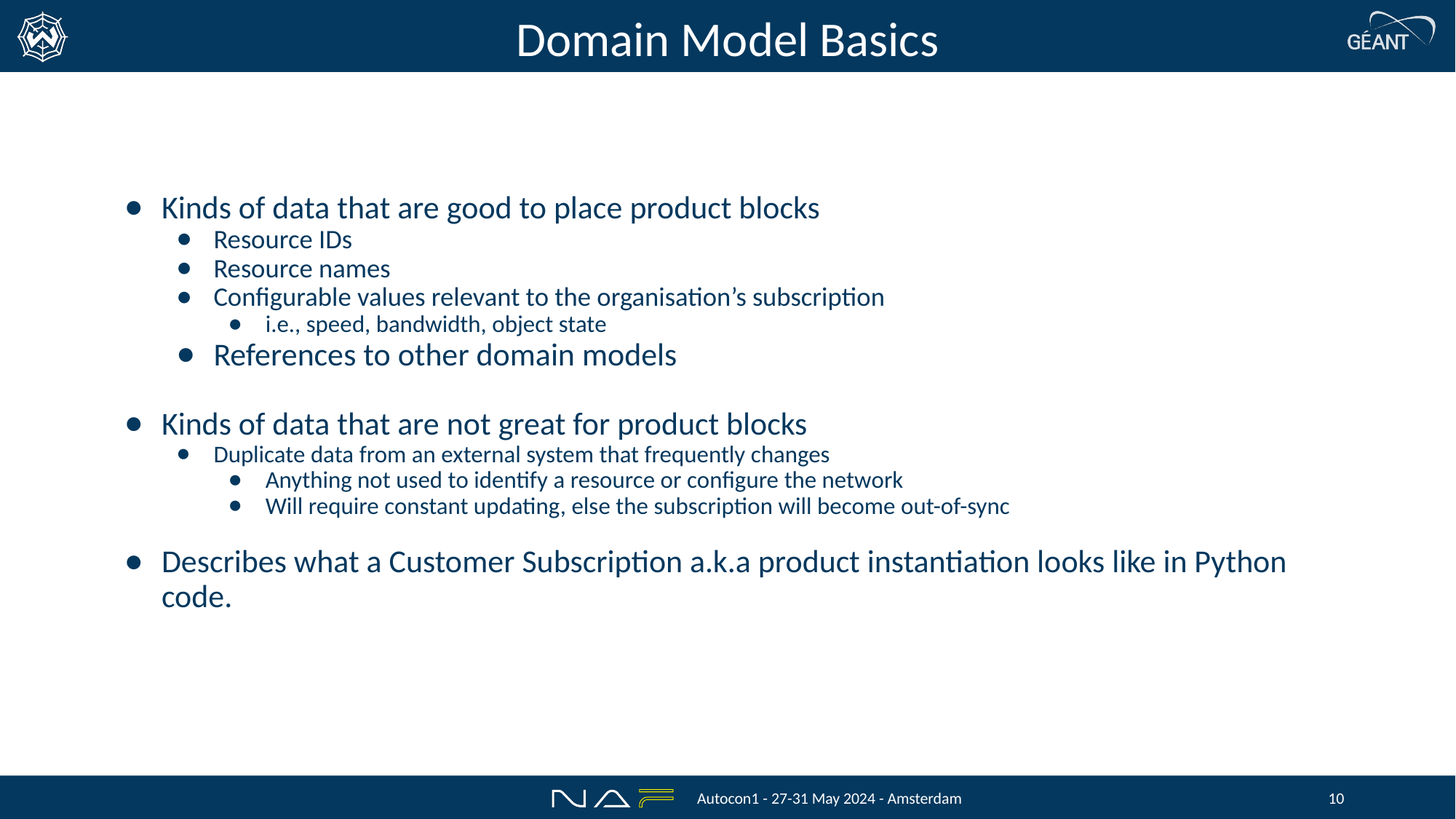

# Domain Model Basics
Kinds of data that are good to place product blocks
Resource IDs
Resource names
Configurable values relevant to the organisation’s subscription
i.e., speed, bandwidth, object state
References to other domain models
Kinds of data that are not great for product blocks
Duplicate data from an external system that frequently changes
Anything not used to identify a resource or configure the network
Will require constant updating, else the subscription will become out-of-sync
Describes what a Customer Subscription a.k.a product instantiation looks like in Python code.

Autocon1 - 27-31 May 2024 - Amsterdam
10